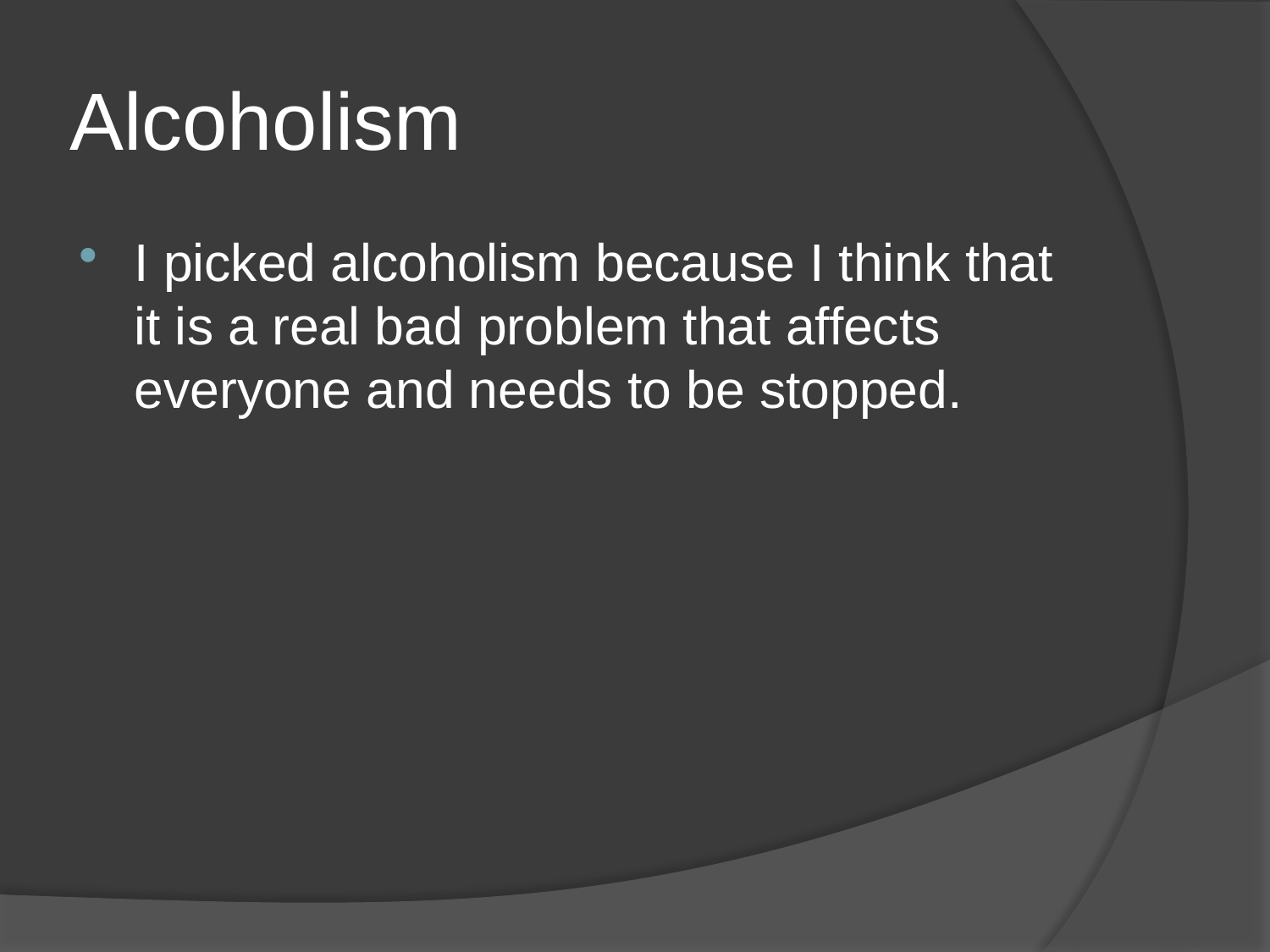

# Alcoholism
I picked alcoholism because I think that it is a real bad problem that affects everyone and needs to be stopped.